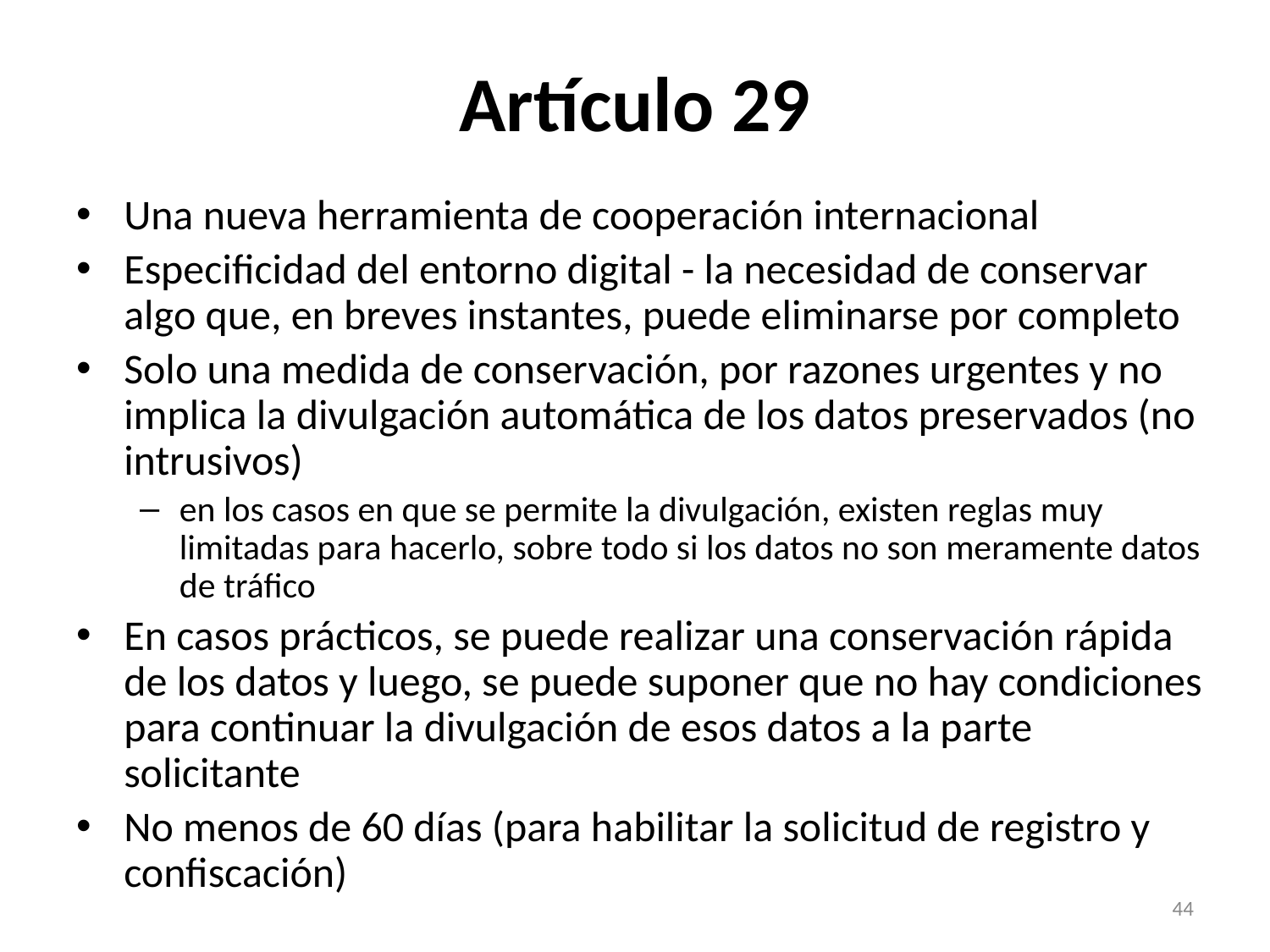

Artículo 29
Una nueva herramienta de cooperación internacional
Especificidad del entorno digital - la necesidad de conservar algo que, en breves instantes, puede eliminarse por completo
Solo una medida de conservación, por razones urgentes y no implica la divulgación automática de los datos preservados (no intrusivos)
en los casos en que se permite la divulgación, existen reglas muy limitadas para hacerlo, sobre todo si los datos no son meramente datos de tráfico
En casos prácticos, se puede realizar una conservación rápida de los datos y luego, se puede suponer que no hay condiciones para continuar la divulgación de esos datos a la parte solicitante
No menos de 60 días (para habilitar la solicitud de registro y confiscación)
44